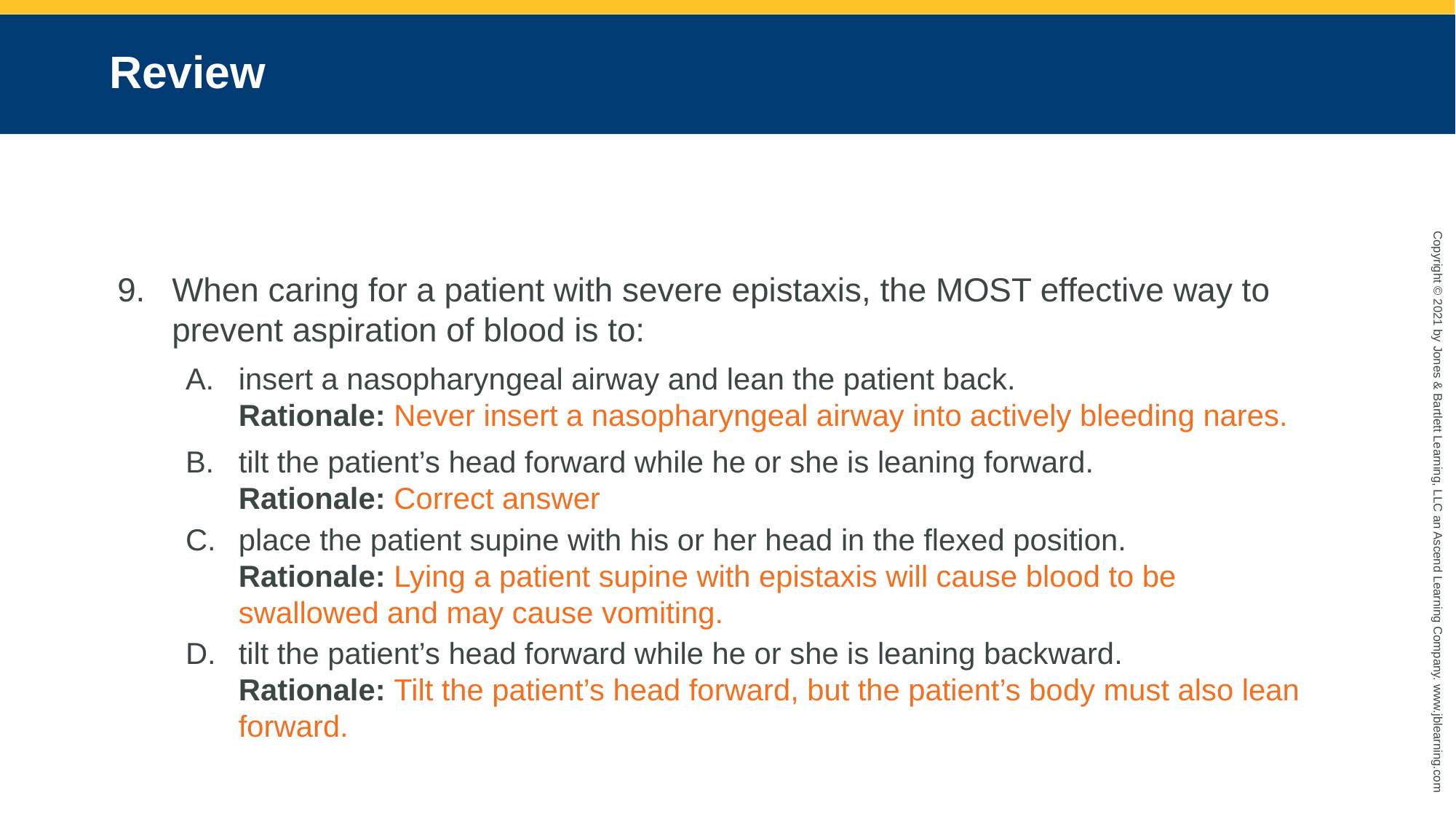

# Review
When caring for a patient with severe epistaxis, the MOST effective way to prevent aspiration of blood is to:
insert a nasopharyngeal airway and lean the patient back.
Rationale: Never insert a nasopharyngeal airway into actively bleeding nares.
tilt the patient’s head forward while he or she is leaning forward.
Rationale: Correct answer
place the patient supine with his or her head in the flexed position.
Rationale: Lying a patient supine with epistaxis will cause blood to be swallowed and may cause vomiting.
tilt the patient’s head forward while he or she is leaning backward.
Rationale: Tilt the patient’s head forward, but the patient’s body must also lean forward.